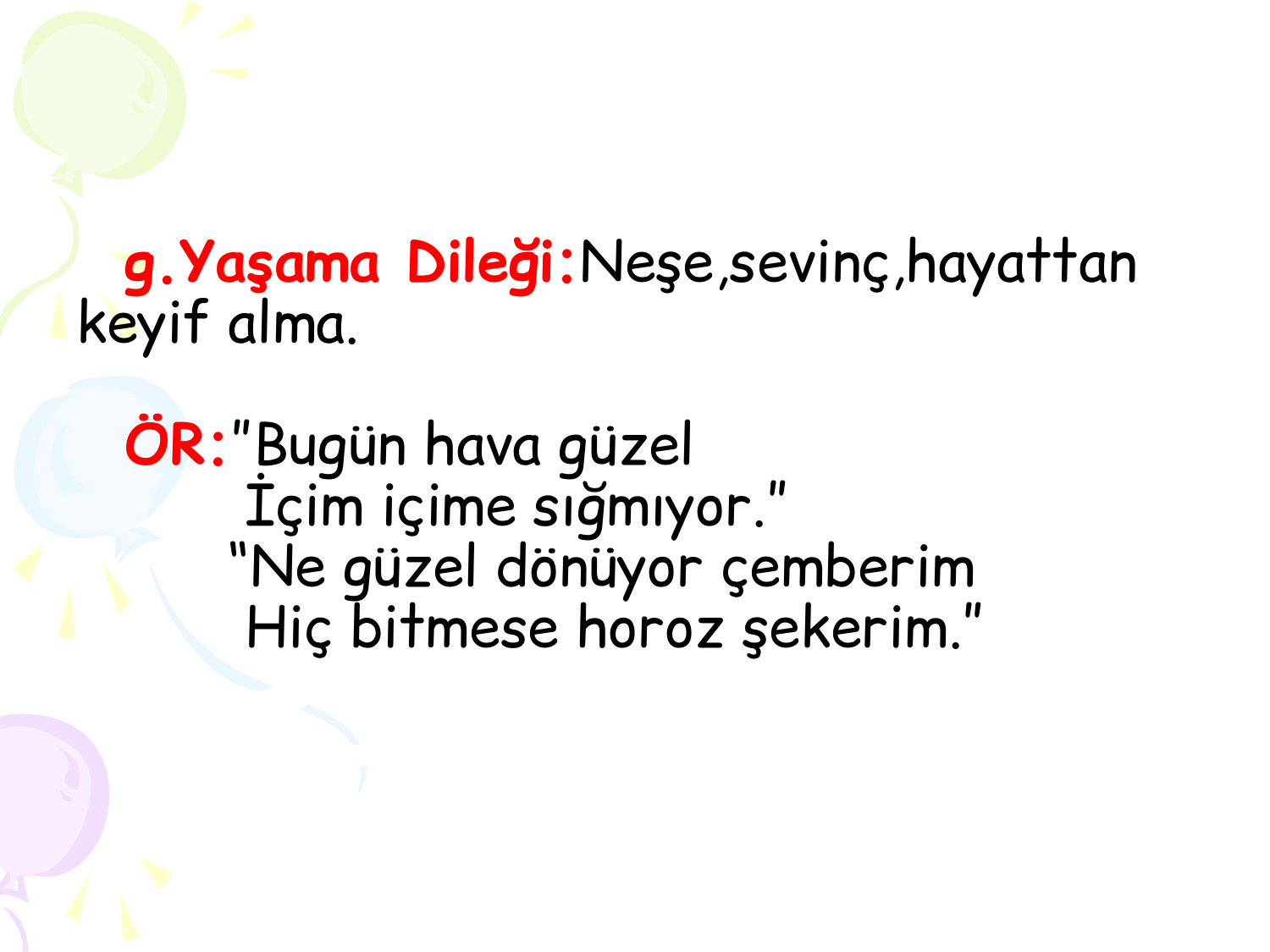

# g.Yaşama Dileği:Neşe,sevinç,hayattan keyif alma. ÖR:”Bugün hava güzel İçim içime sığmıyor.” “Ne güzel dönüyor çemberim Hiç bitmese horoz şekerim.”